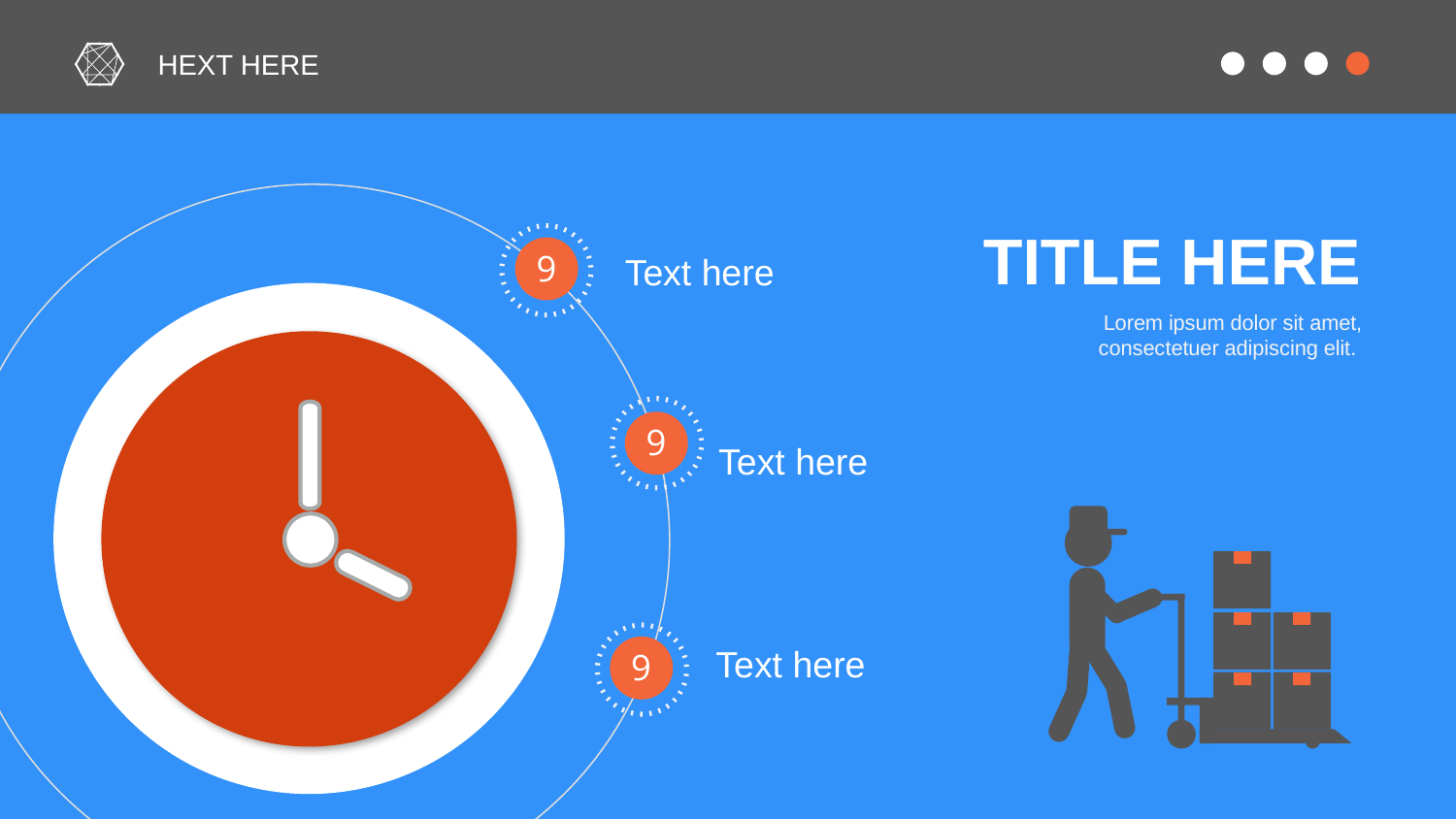

HEXT HERE

TITLE HERE

Text here

9

Lorem ipsum dolor sit amet, consectetuer adipiscing elit.

9
Text here

Text here

9